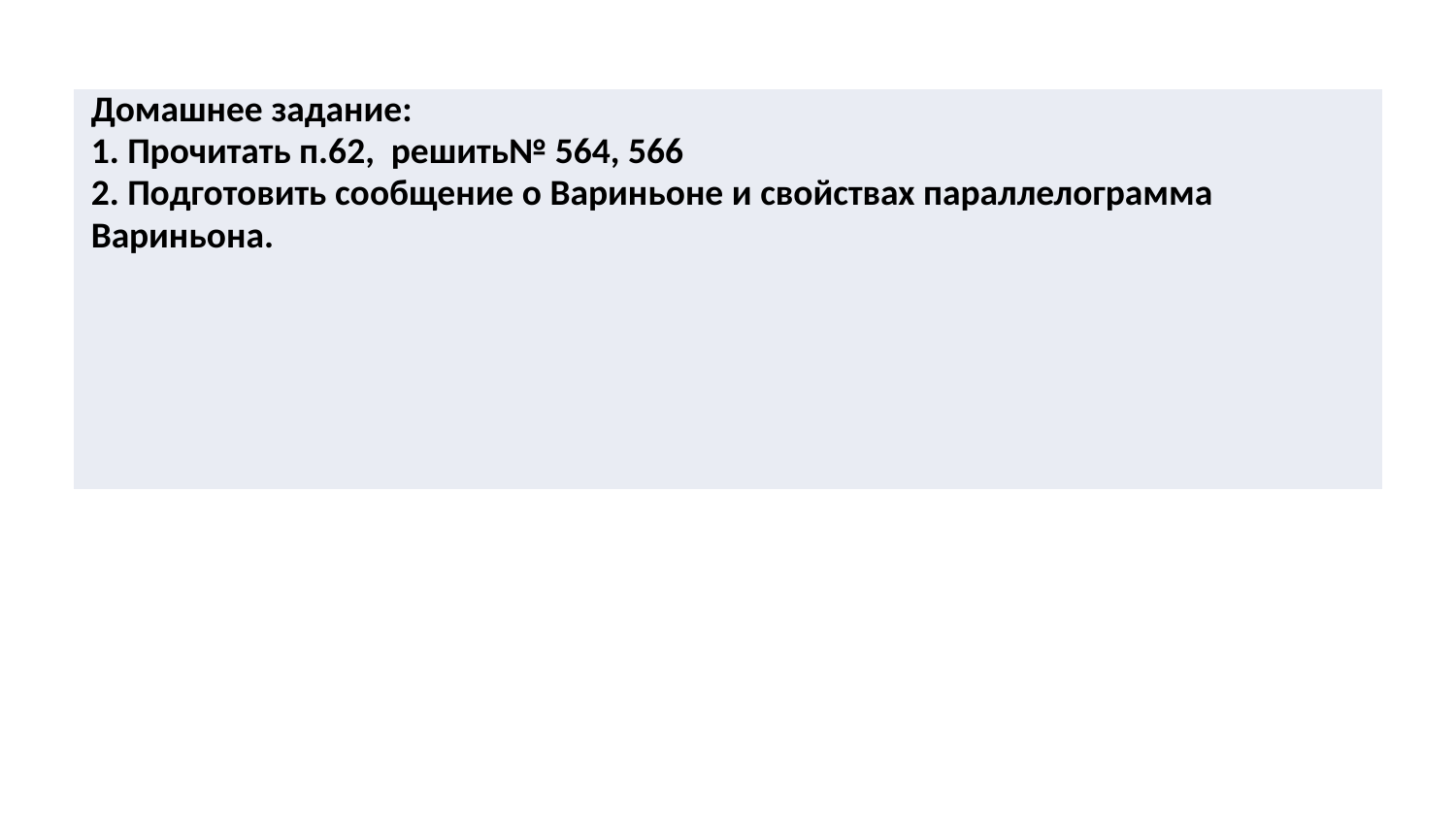

| Домашнее задание: 1. Прочитать п.62, решить№ 564, 566 2. Подготовить сообщение о Вариньоне и свойствах параллелограмма Вариньона. |
| --- |